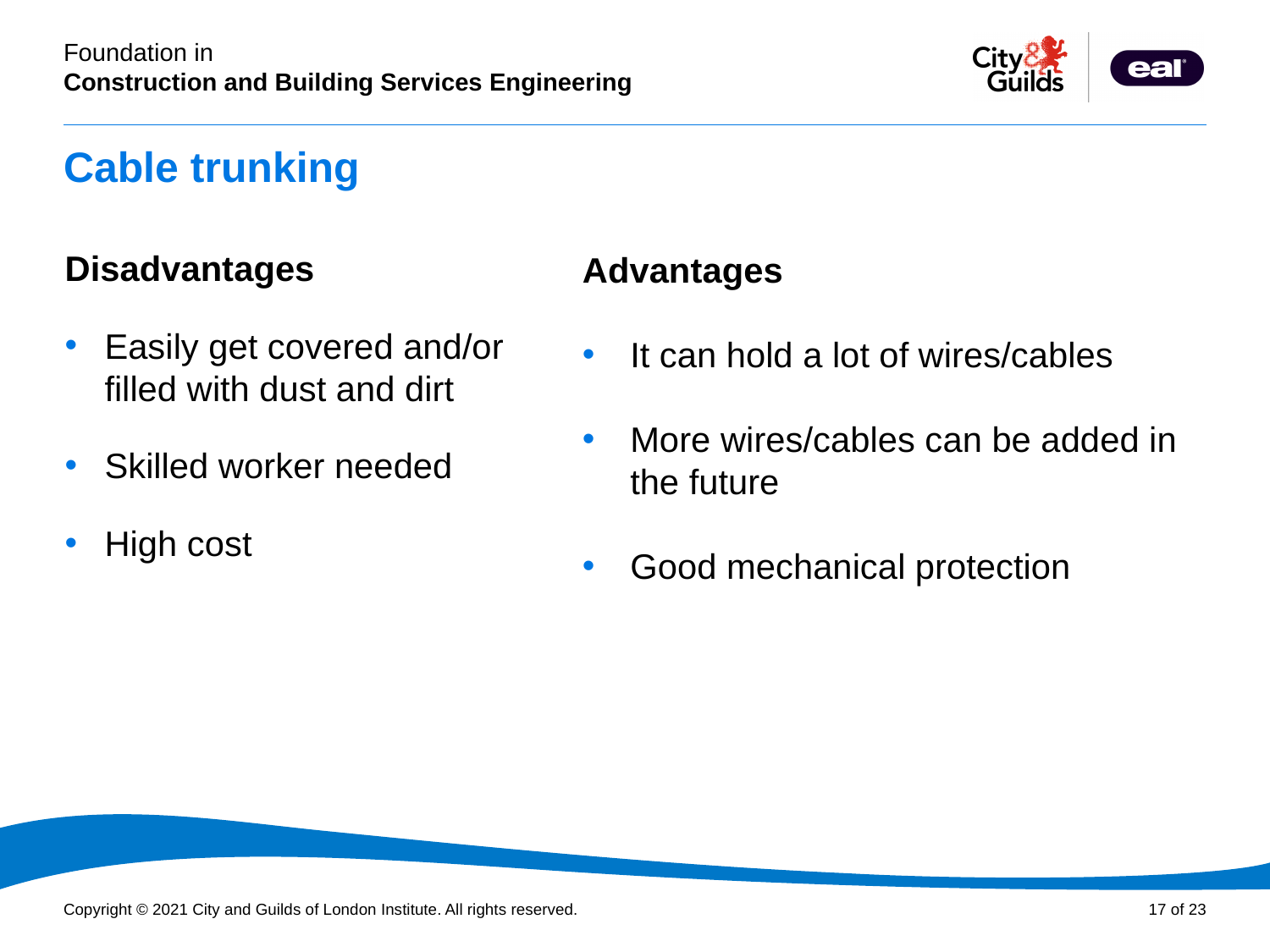

# Cable trunking
Advantages

It can hold a lot of wires/cables

More wires/cables can be added in the future

Good mechanical protection

Disadvantages
Easily get covered and/or filled with dust and dirt
Skilled worker needed
High cost